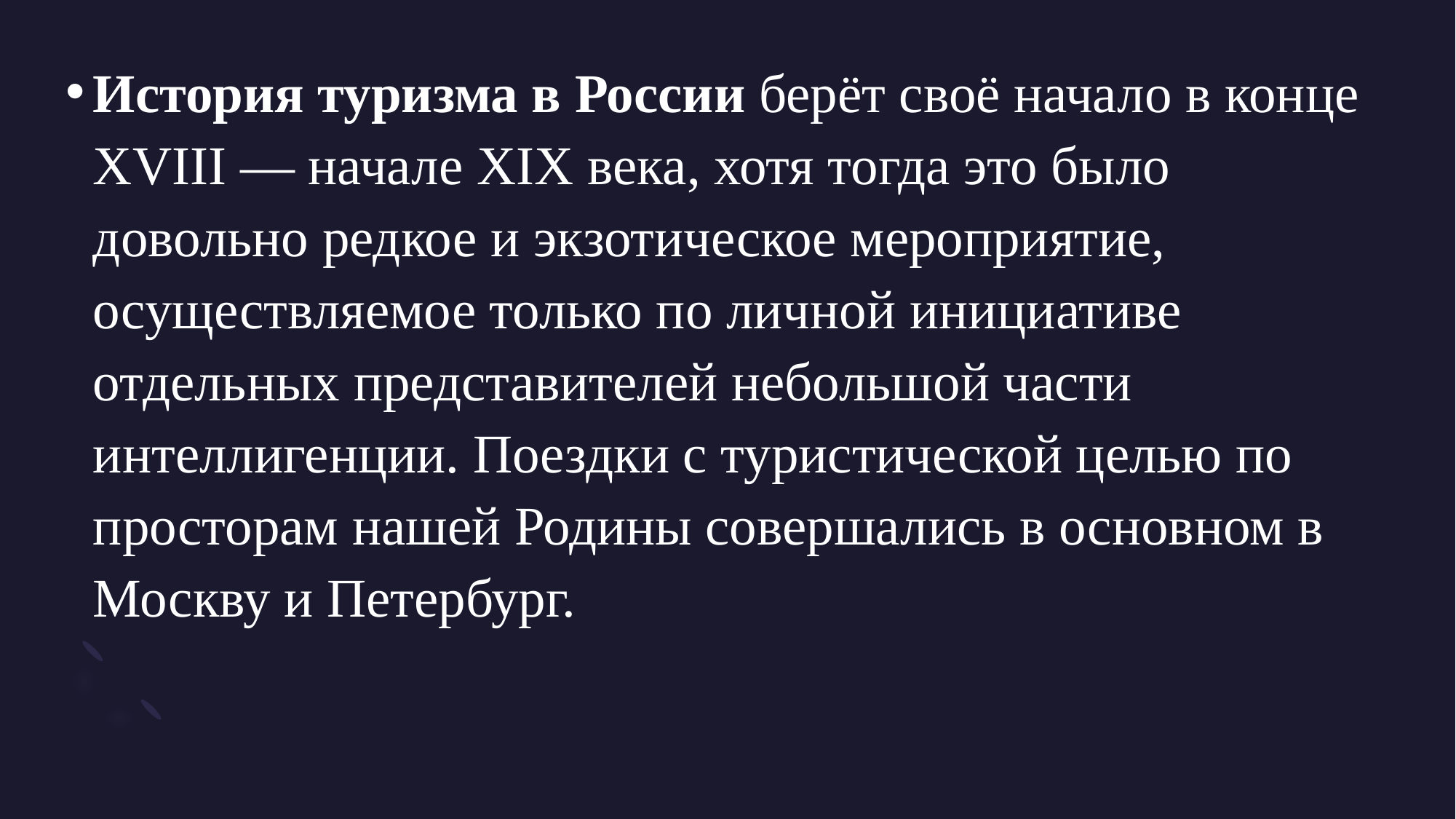

История туризма в России берёт своё начало в конце XVIII — начале XIX века, хотя тогда это было довольно редкое и экзотическое мероприятие, осуществляемое только по личной инициативе отдельных представителей небольшой части интеллигенции. Поездки с туристической целью по просторам нашей Родины совершались в основном в Москву и Петербург.